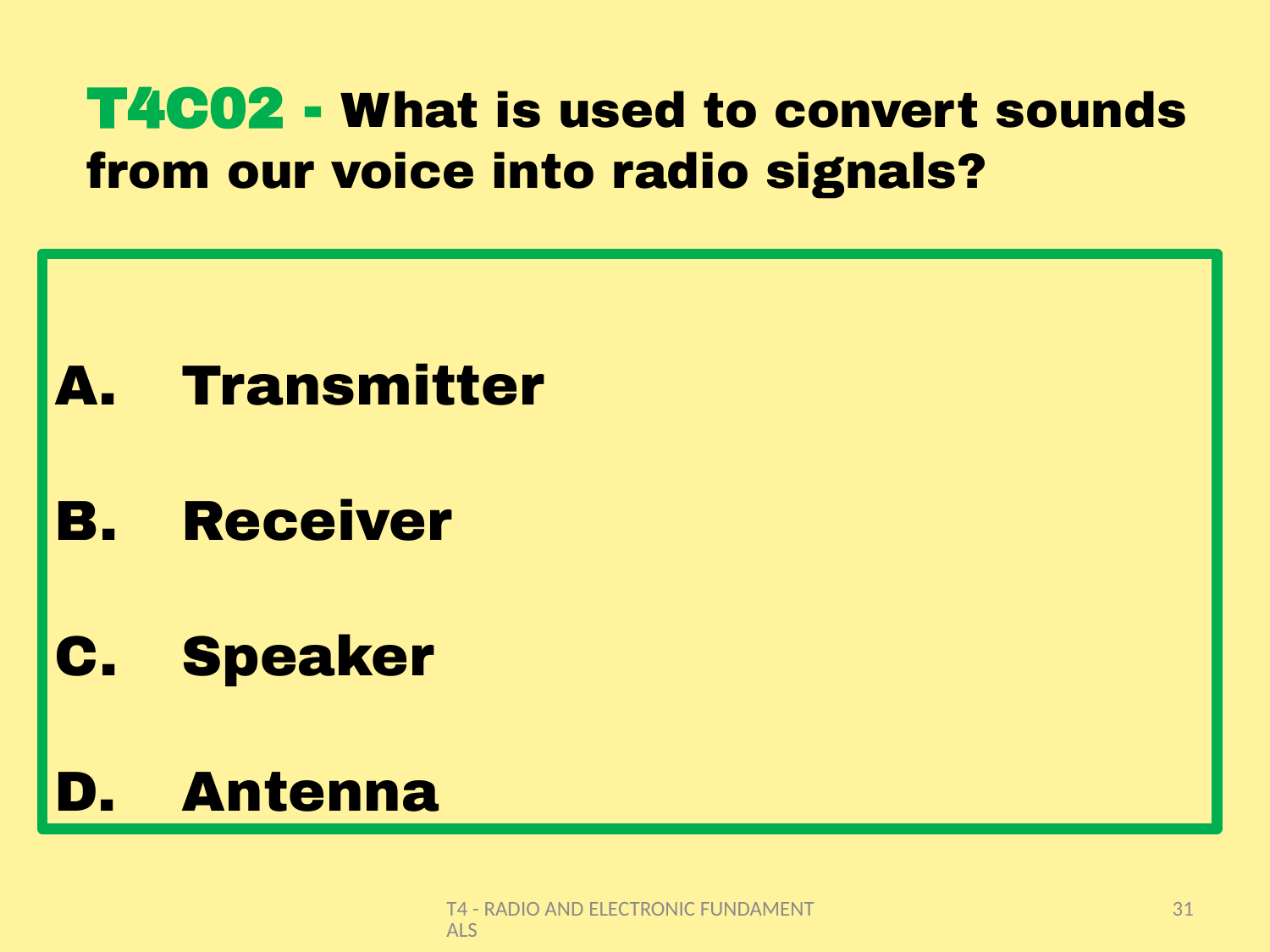

# T4C02 - What is used to convert sounds from our voice into radio signals?

Transmitter
Receiver
Speaker
Antenna
T4 - RADIO AND ELECTRONIC FUNDAMENTALS
31